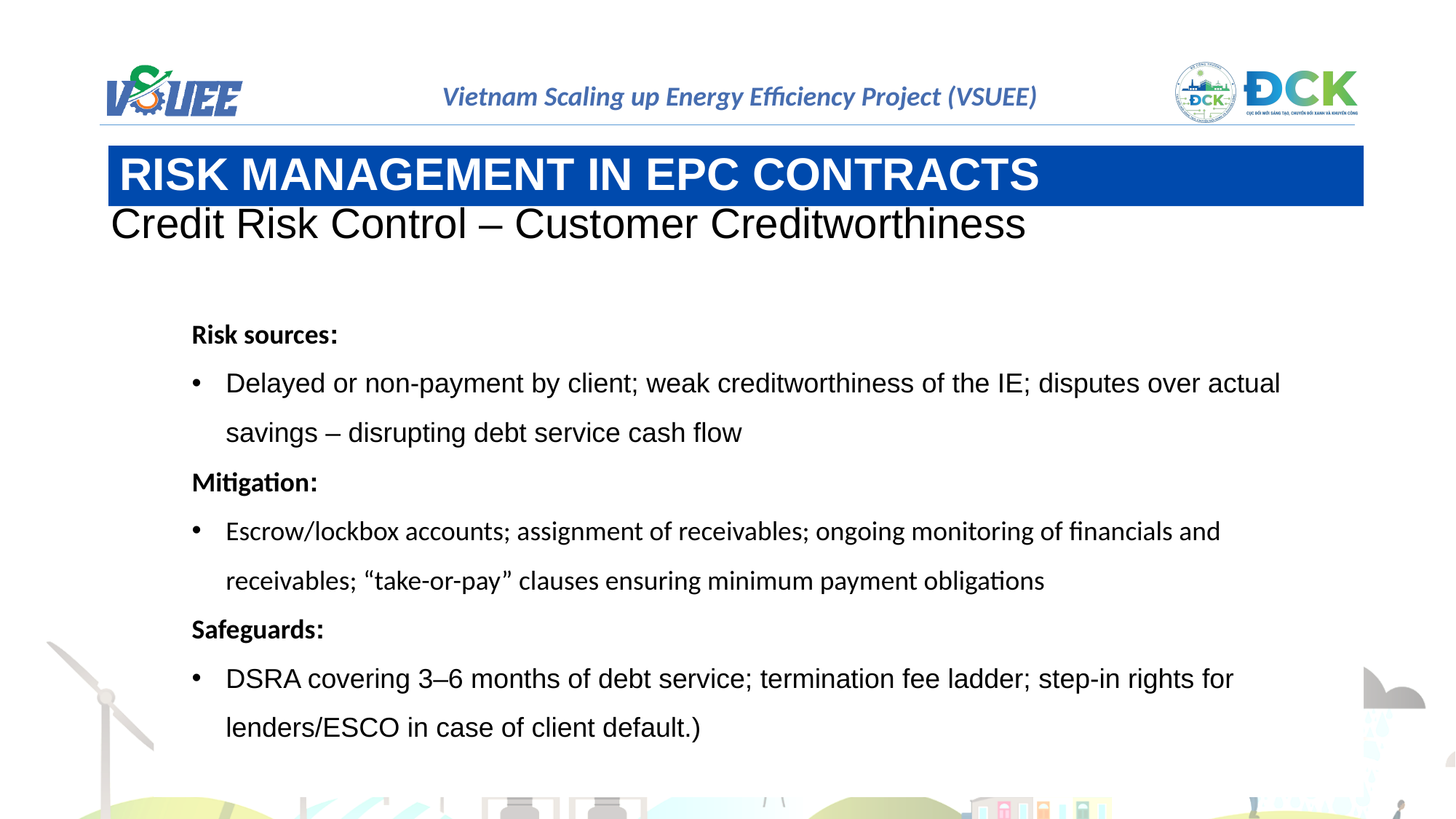

RISK MANAGEMENT IN EPC CONTRACTS
Credit Risk Control – Customer Creditworthiness
Risk sources:
Delayed or non-payment by client; weak creditworthiness of the IE; disputes over actual savings – disrupting debt service cash flow
Mitigation:
Escrow/lockbox accounts; assignment of receivables; ongoing monitoring of financials and receivables; “take-or-pay” clauses ensuring minimum payment obligations
Safeguards:
DSRA covering 3–6 months of debt service; termination fee ladder; step-in rights for lenders/ESCO in case of client default.)